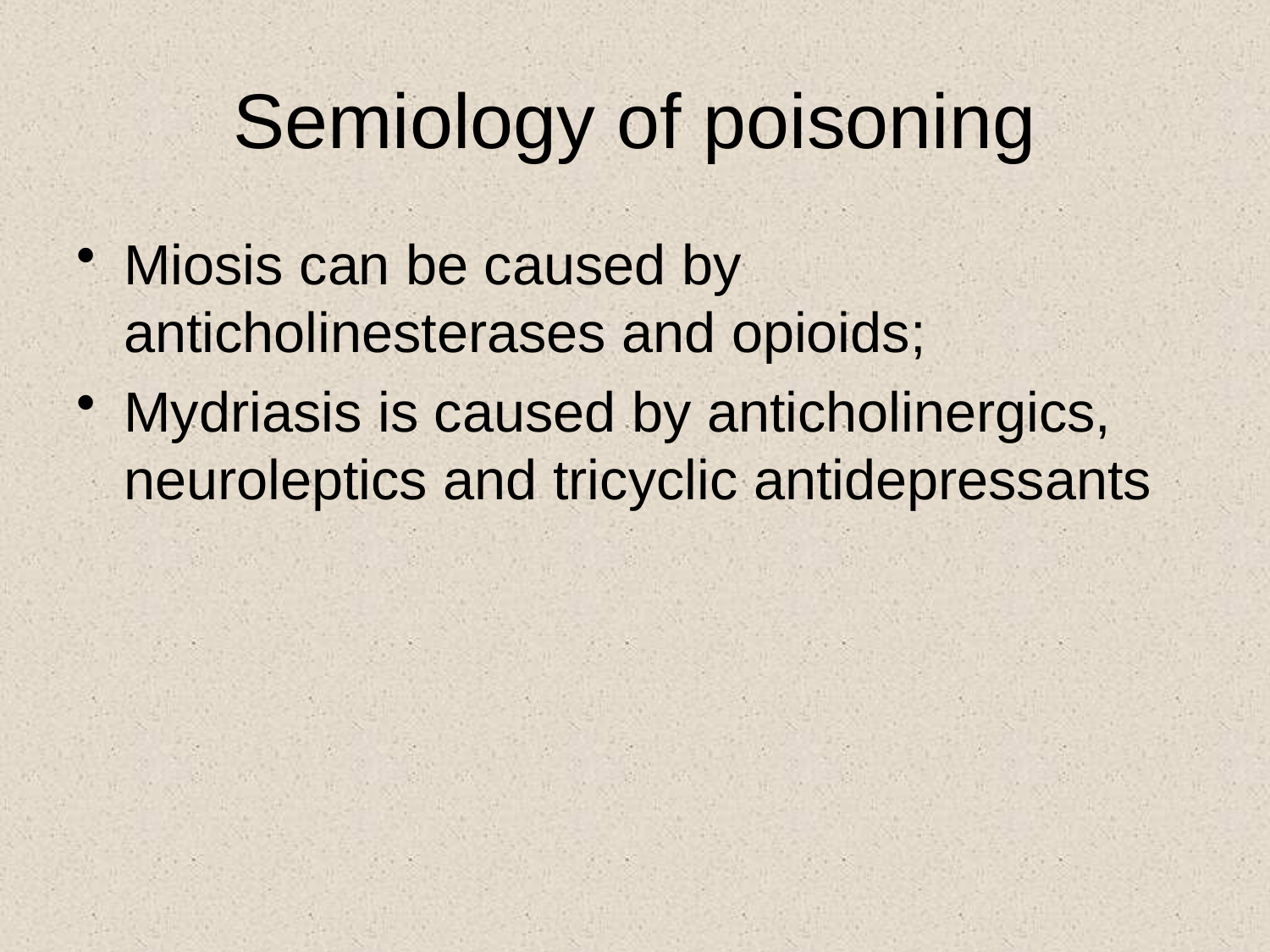

# Semiology of poisoning
Miosis can be caused by anticholinesterases and opioids;
Mydriasis is caused by anticholinergics, neuroleptics and tricyclic antidepressants